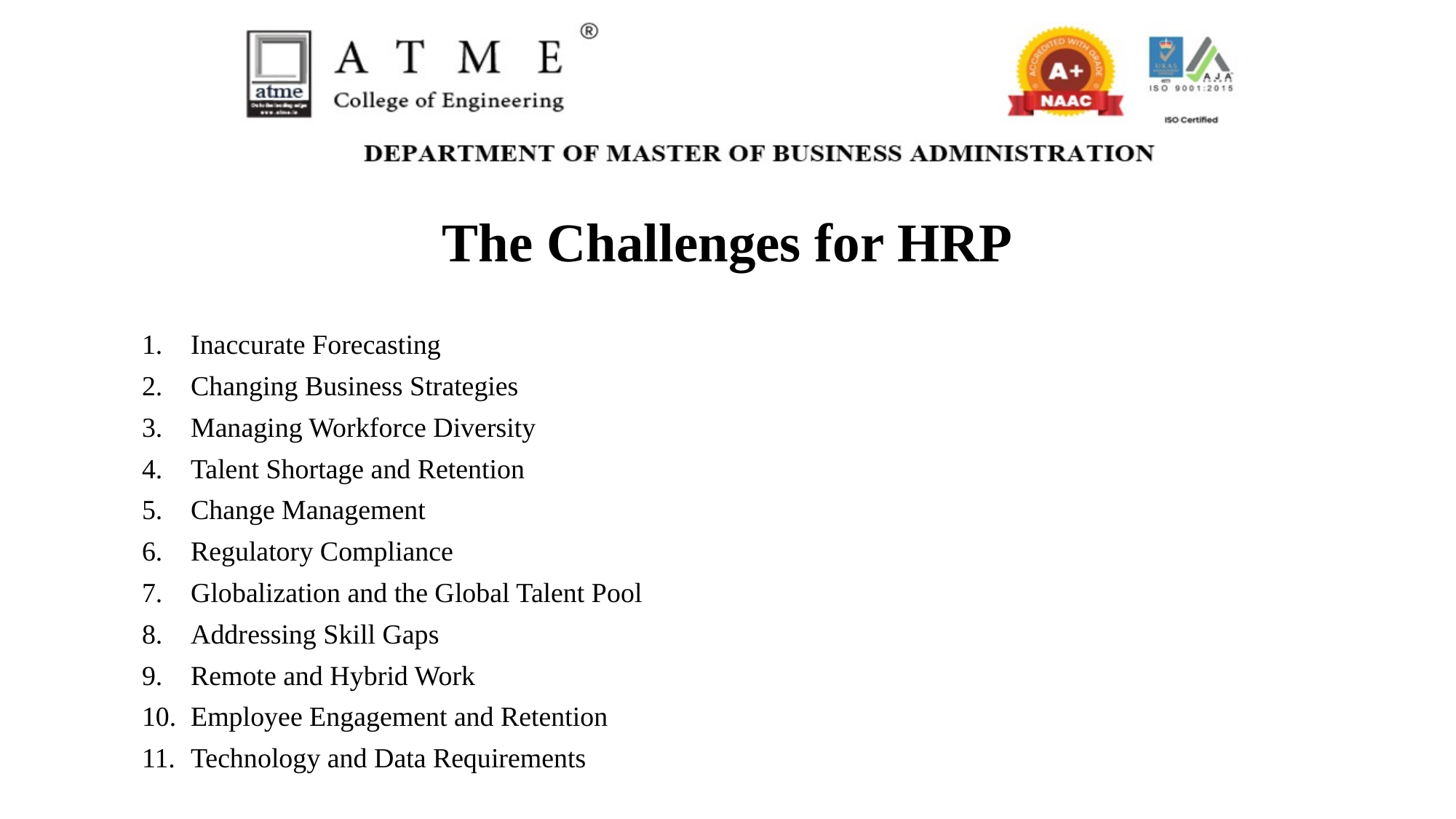

# The Challenges for HRP
Inaccurate Forecasting
Changing Business Strategies
Managing Workforce Diversity
Talent Shortage and Retention
Change Management
Regulatory Compliance
Globalization and the Global Talent Pool
Addressing Skill Gaps
Remote and Hybrid Work
Employee Engagement and Retention
Technology and Data Requirements